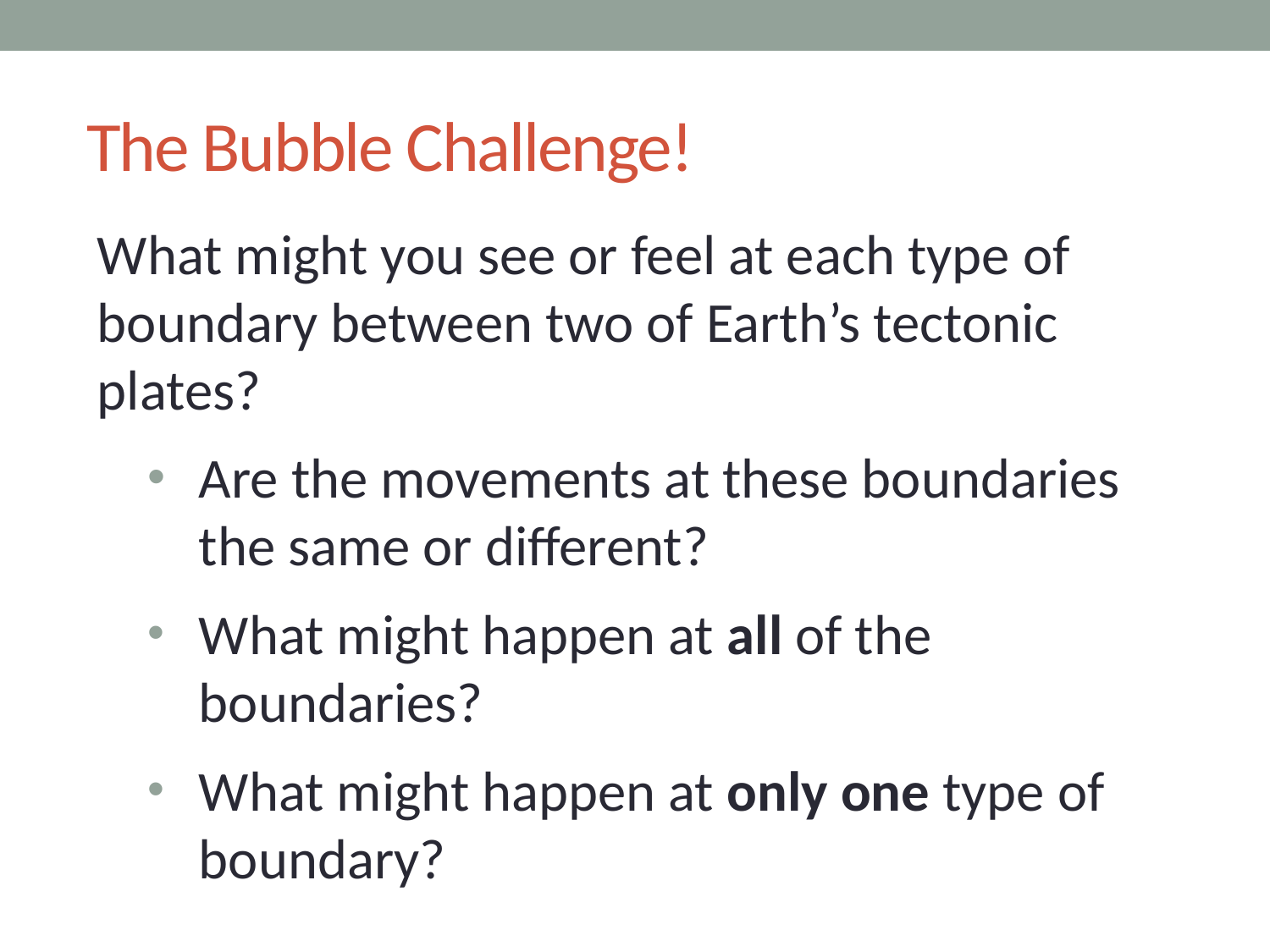

# The Bubble Challenge!
What might you see or feel at each type of boundary between two of Earth’s tectonic plates?
Are the movements at these boundaries
the same or different?
What might happen at all of the boundaries?
What might happen at only one type of
boundary?